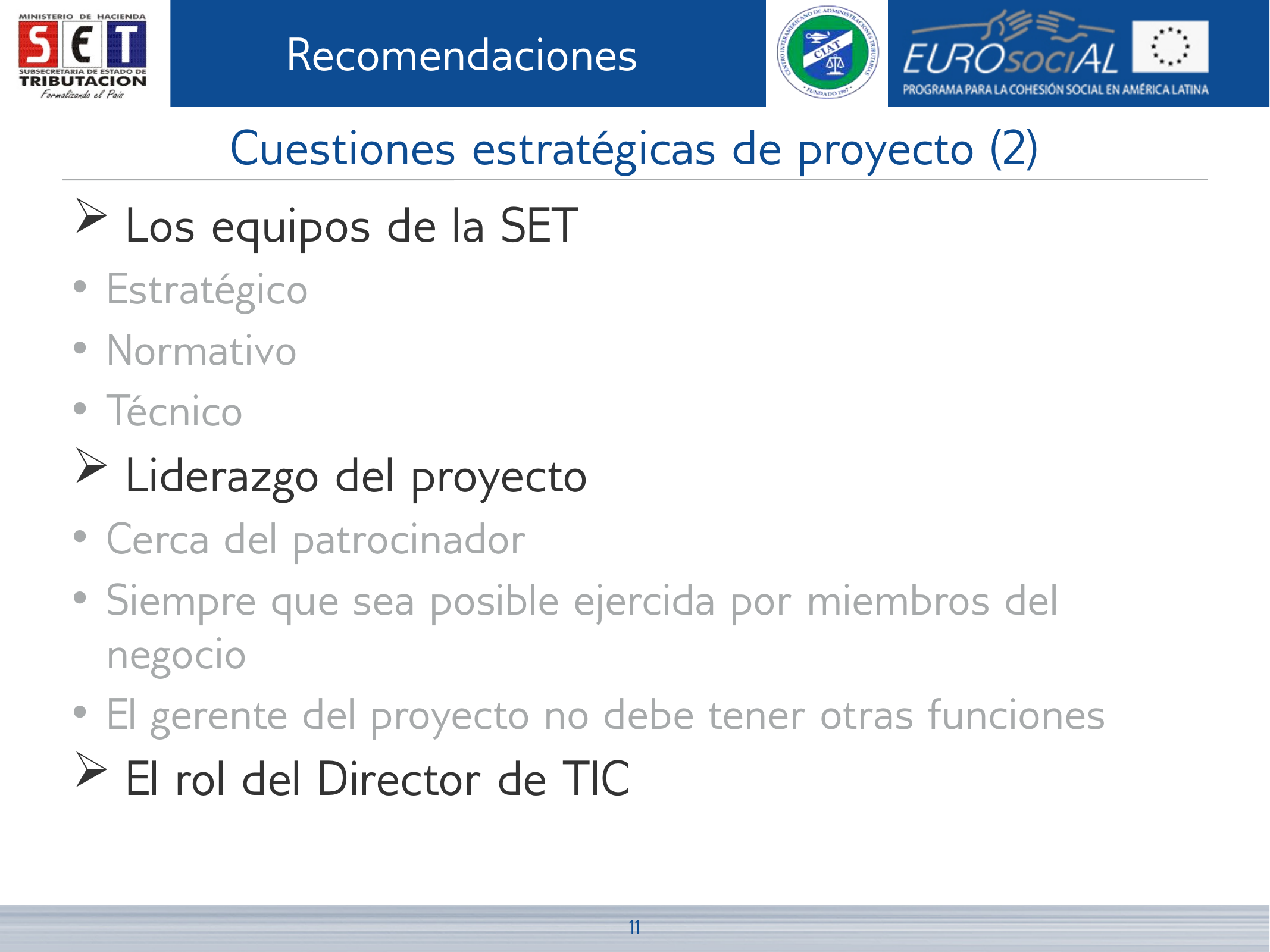

Recomendaciones
# Cuestiones estratégicas de proyecto (2)
Los equipos de la SET
Estratégico
Normativo
Técnico
Liderazgo del proyecto
Cerca del patrocinador
Siempre que sea posible ejercida por miembros del negocio
El gerente del proyecto no debe tener otras funciones
El rol del Director de TIC

11